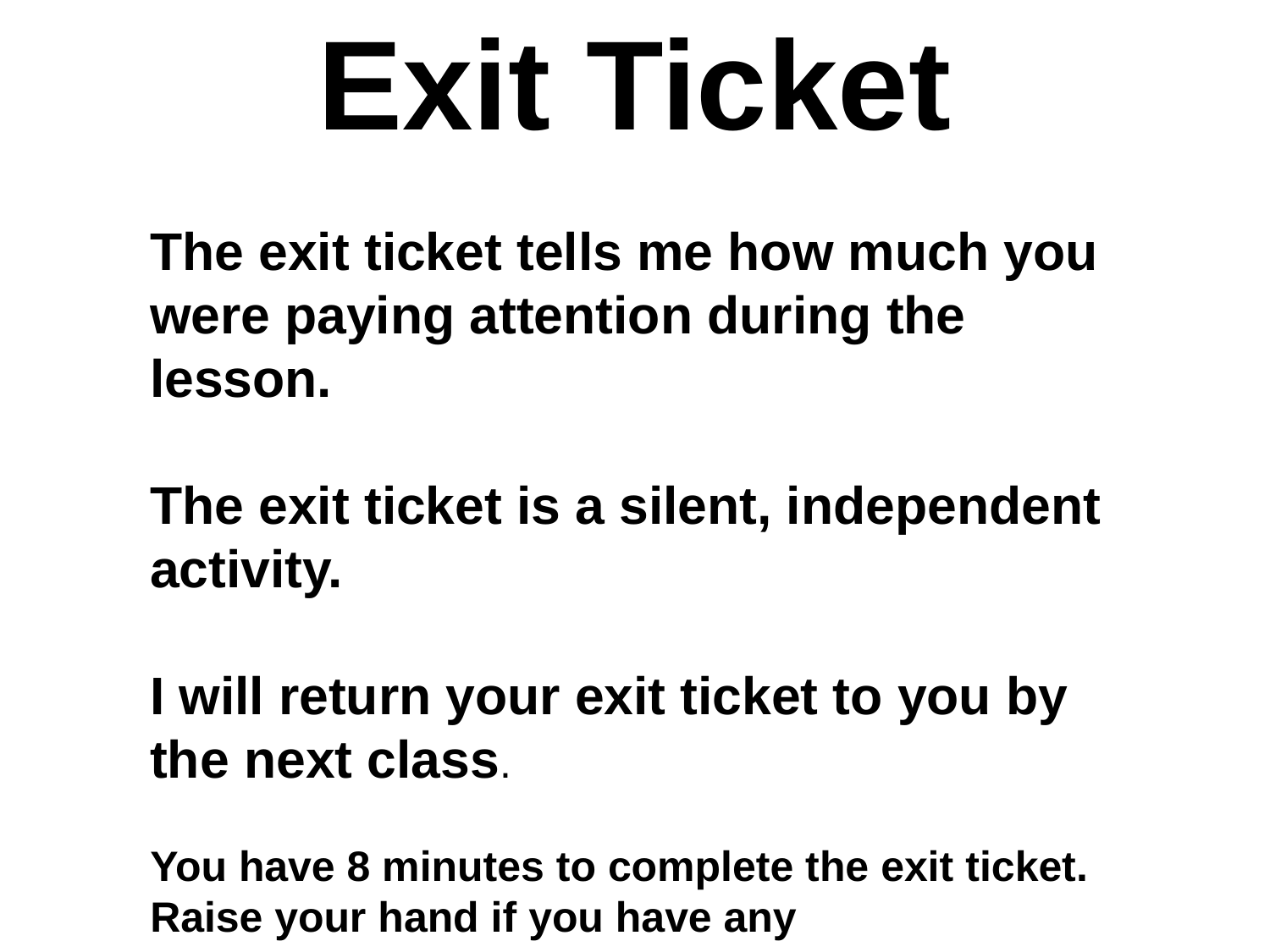

# Exit Ticket
The exit ticket tells me how much you were paying attention during the lesson.

The exit ticket is a silent, independent activity.

I will return your exit ticket to you by the next class.

You have 8 minutes to complete the exit ticket.  Raise your hand if you have any questions.